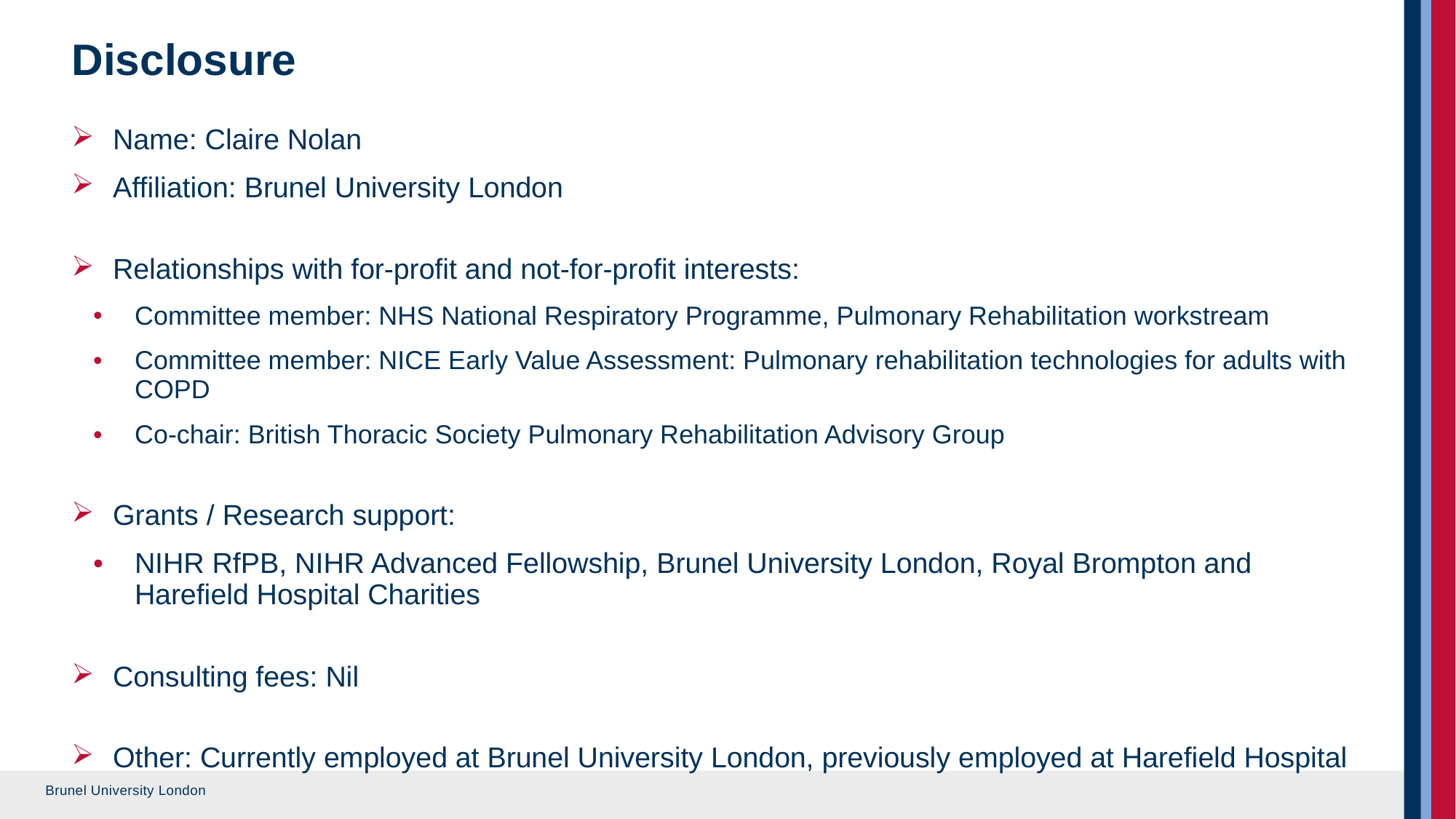

Disclosure
Name: Claire Nolan
Affiliation: Brunel University London

Relationships with for-profit and not-for-profit interests:
Committee member: NHS National Respiratory Programme, Pulmonary Rehabilitation workstream
Committee member: NICE Early Value Assessment: Pulmonary rehabilitation technologies for adults with COPD
Co-chair: British Thoracic Society Pulmonary Rehabilitation Advisory Group

Grants / Research support:
NIHR RfPB, NIHR Advanced Fellowship, Brunel University London, Royal Brompton and Harefield Hospital Charities

Consulting fees: Nil

Other: Currently employed at Brunel University London, previously employed at Harefield Hospital